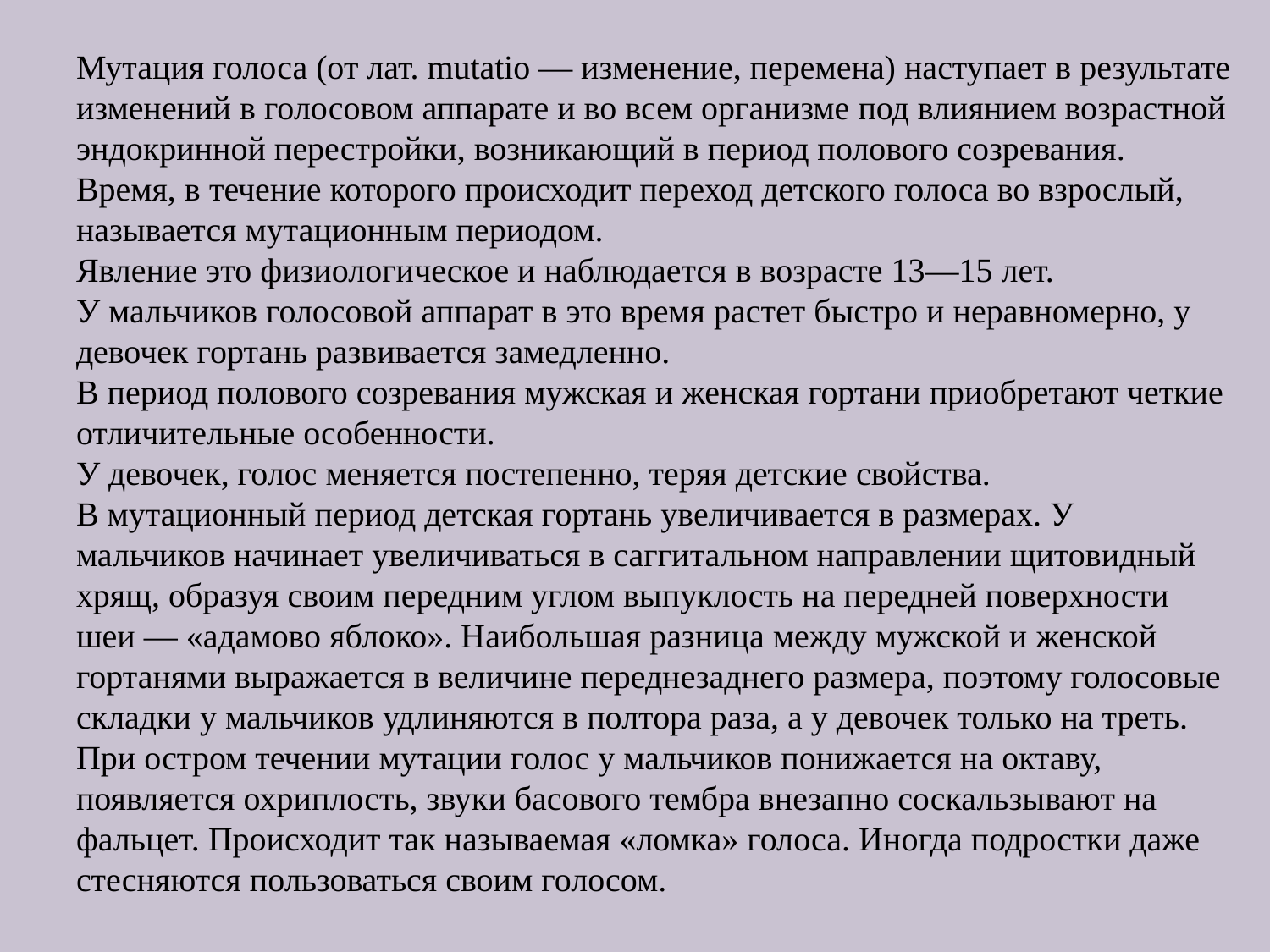

# Мутация голоса (от лат. mutatio — изменение, перемена) наступает в результате изменений в голосовом аппарате и во всем организме под влиянием возрастной эндокринной перестройки, возникающий в период полового созревания. Время, в течение которого происходит переход детского голоса во взрослый, называется мутационным периодом. Явление это физиологическое и наблюдается в возрасте 13—15 лет. У мальчиков голосовой аппарат в это время растет быстро и неравномерно, у девочек гортань развивается замедленно. В период полового созревания мужская и женская гортани приобретают четкие отличительные особенности. У девочек, голос меняется постепенно, теряя детские свойства. В мутационный период детская гортань увеличивается в размерах. У мальчиков начинает увеличиваться в саггитальном направлении щитовидный хрящ, образуя своим передним углом выпуклость на передней поверхности шеи — «адамово яблоко». Наибольшая разница между мужской и женской гортанями выражается в величине переднезаднего размера, поэтому голосовые складки у мальчиков удлиняются в полтора раза, а у девочек только на треть. При остром течении мутации голос у мальчиков понижается на октаву, появляется охриплость, звуки басового тембра внезапно соскальзывают на фальцет. Происходит так называемая «ломка» голоса. Иногда подростки даже стесняются пользоваться своим голосом.